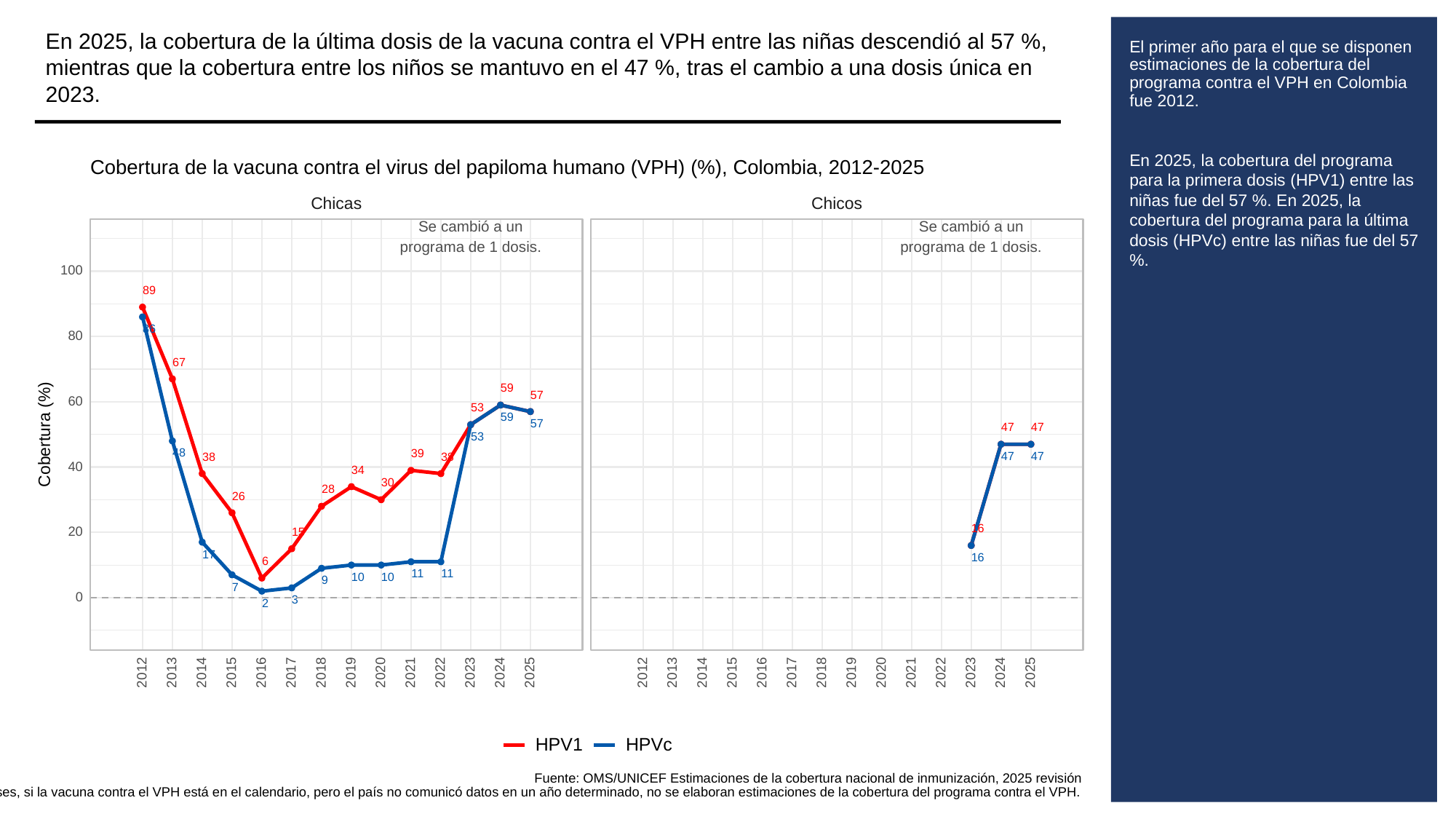

En 2025, la cobertura de la última dosis de la vacuna contra el VPH entre las niñas descendió al 57 %, mientras que la cobertura entre los niños se mantuvo en el 47 %, tras el cambio a una dosis única en 2023.
# El primer año para el que se disponen estimaciones de la cobertura del programa contra el VPH en Colombia fue 2012.

En 2025, la cobertura del programa para la primera dosis (HPV1) entre las niñas fue del 57 %. En 2025, la cobertura del programa para la última dosis (HPVc) entre las niñas fue del 57 %.

Cobertura de la vacuna contra el virus del papiloma humano (VPH) (%), Colombia, 2012-2025
Chicas
Chicos

Se cambió a un
Se cambió a un

programa de 1 dosis.
programa de 1 dosis.
100

89

86
80

67

59
57
60

53

59
57

47
47
Cobertura (%)
53

48
39
47
47
38
38
40
34

30

28
26

16
20
15

17
16
6

11
11

10
10

9
7

0
3

2

2013
2023
2013
2023
2012
2014
2015
2016
2017
2018
2019
2020
2021
2022
2024
2025
2012
2014
2015
2016
2017
2018
2019
2020
2021
2022
2024
2025
HPVc
HPV1

Fuente: OMS/UNICEF Estimaciones de la cobertura nacional de inmunización, 2025 revisión
Para algunos países, si la vacuna contra el VPH está en el calendario, pero el país no comunicó datos en un año determinado, no se elaboran estimaciones de la cobertura del programa contra el VPH.